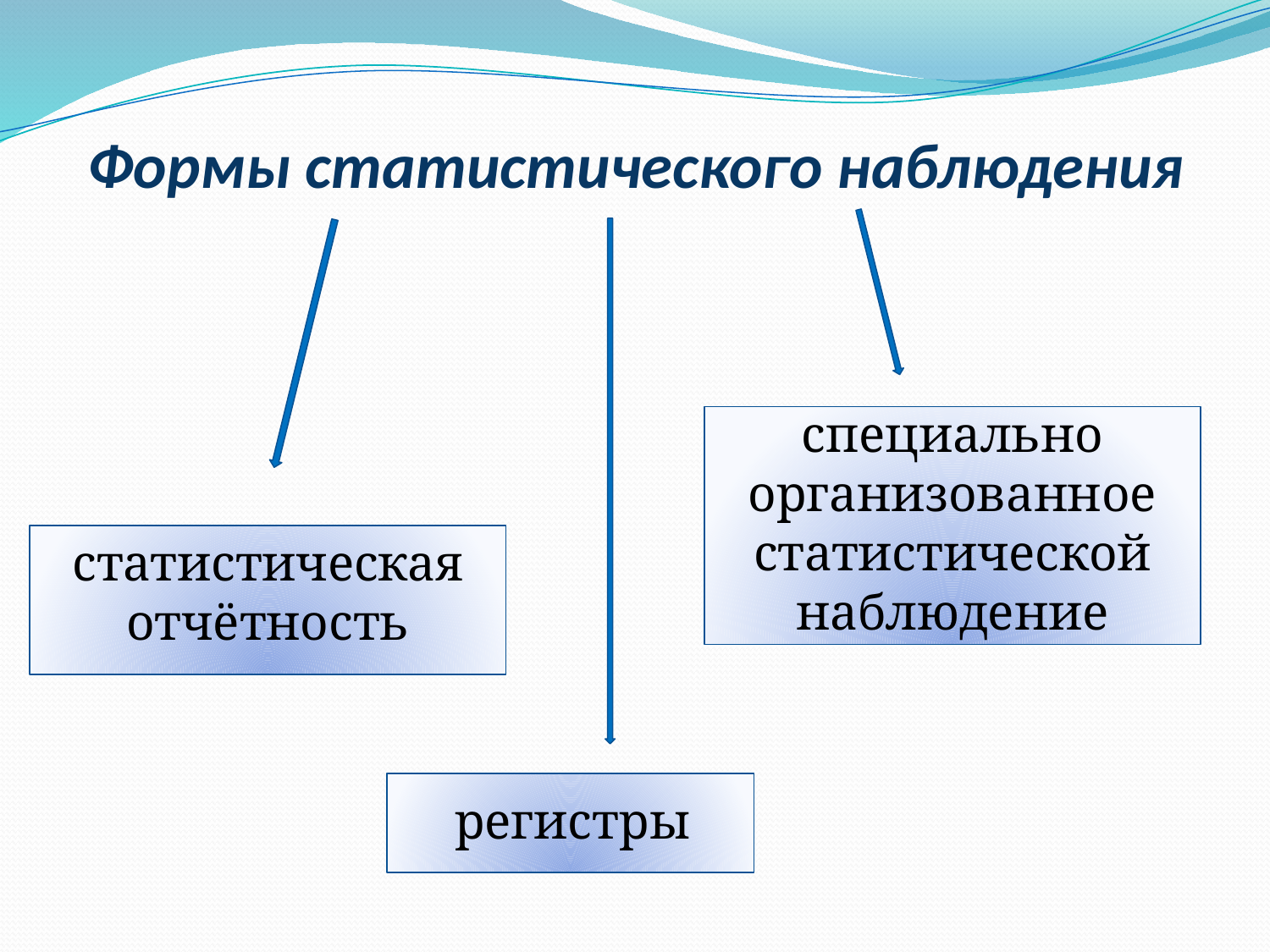

Формы статистического наблюдения

специально организованное статистической наблюдение

статистическая отчётность

регистры